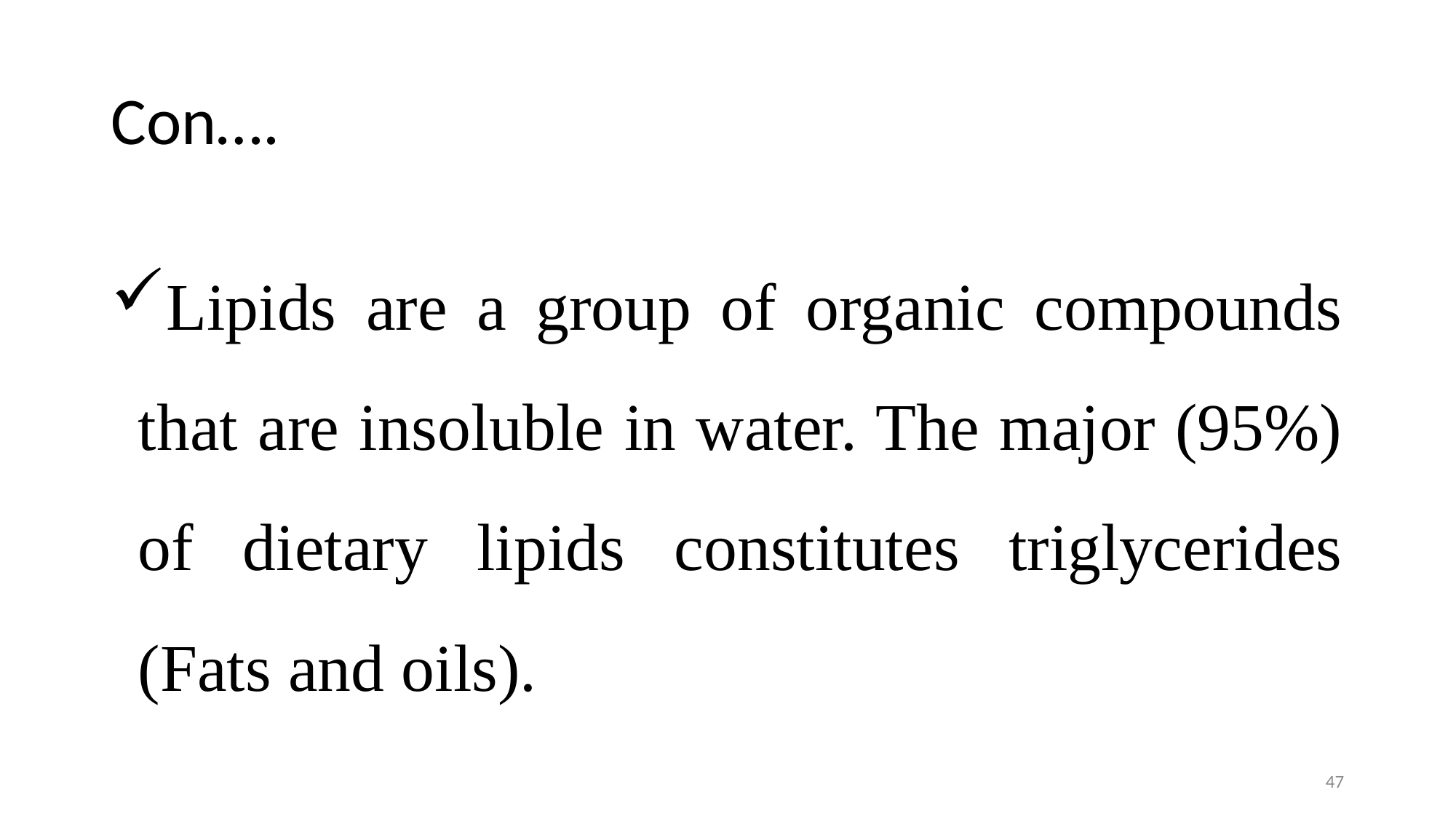

# Con….
Lipids are a group of organic compounds that are insoluble in water. The major (95%) of dietary lipids constitutes triglycerides (Fats and oils).

47